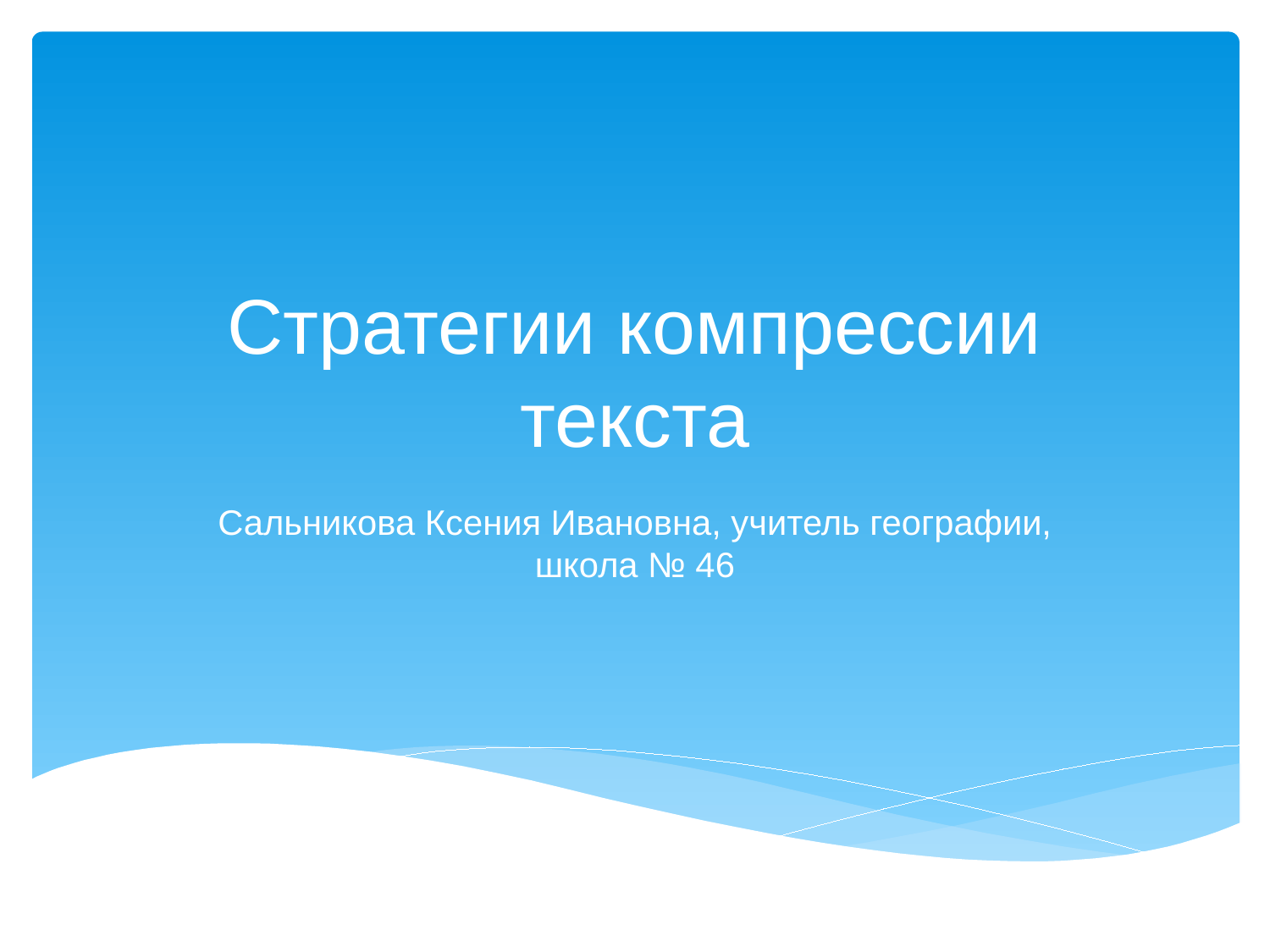

# Стратегии компрессии текста
Сальникова Ксения Ивановна, учитель географии, школа № 46